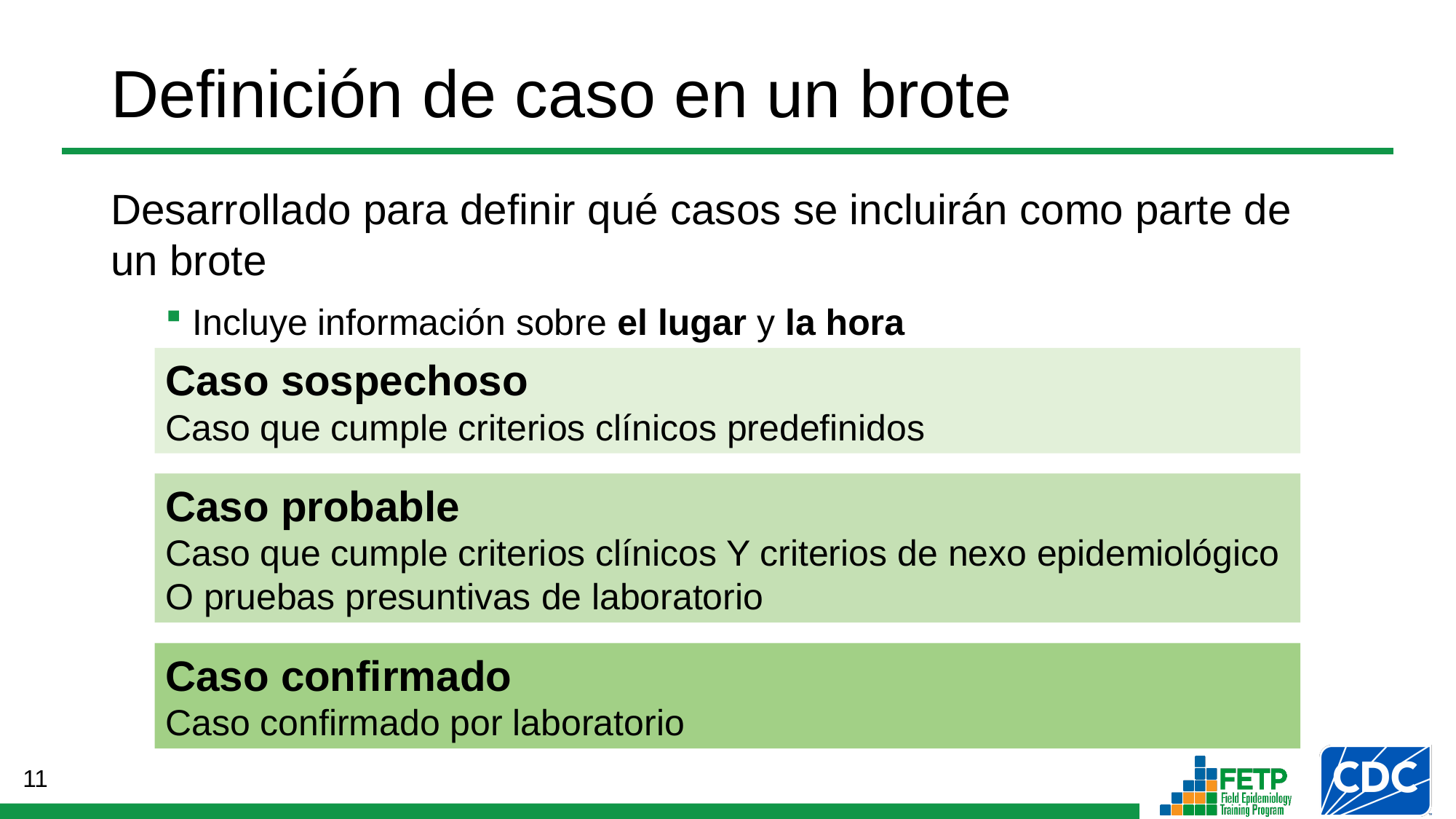

# Definición de caso en un brote
Desarrollado para definir qué casos se incluirán como parte de un brote
Incluye información sobre el lugar y la hora

Caso sospechoso
Caso que cumple criterios clínicos predefinidos
Caso probable
Caso que cumple criterios clínicos Y criterios de nexo epidemiológico O pruebas presuntivas de laboratorio
Caso confirmado
Caso confirmado por laboratorio